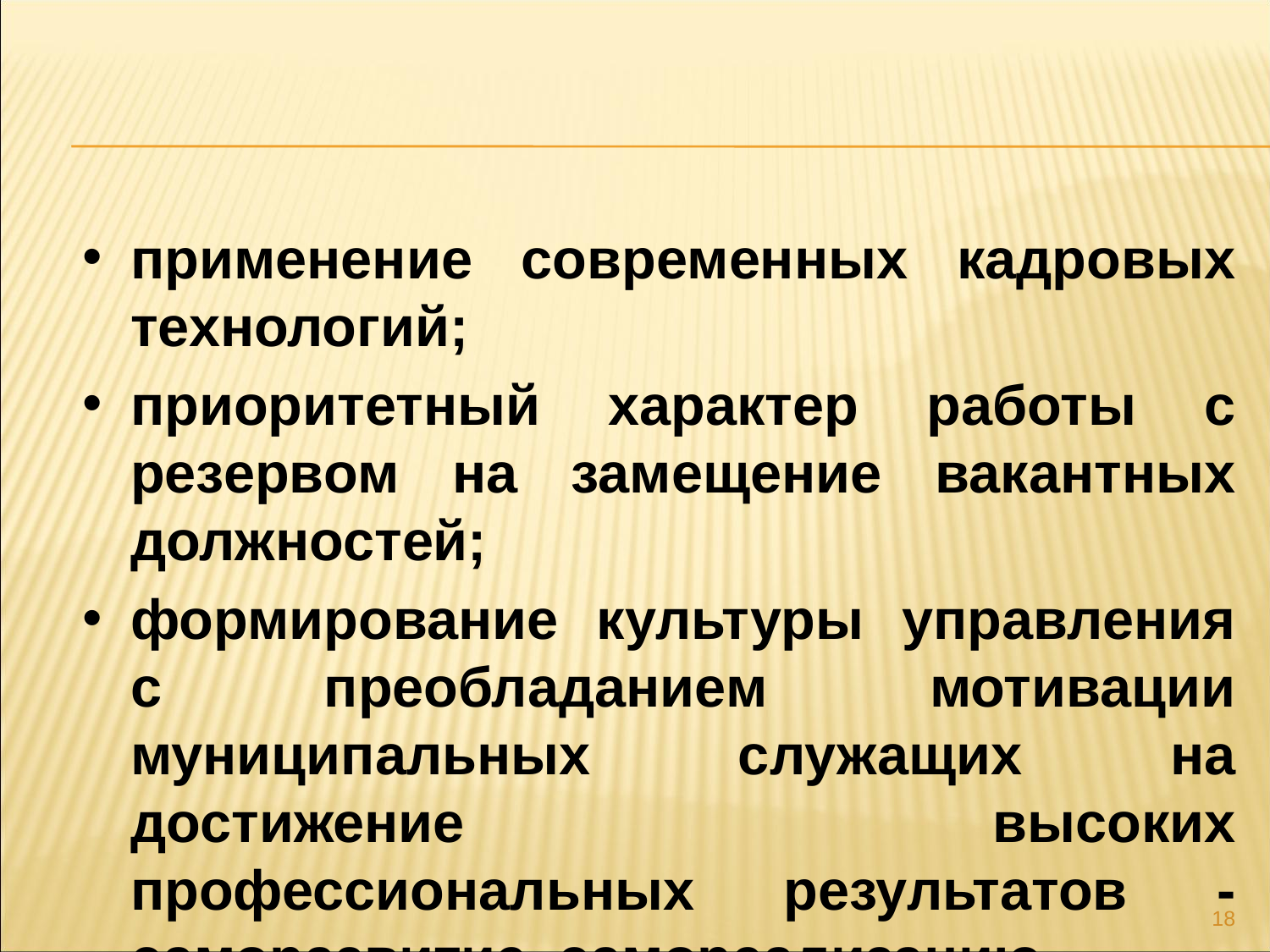

применение современных кадровых технологий;
приоритетный характер работы с резервом на замещение вакантных должностей;
формирование культуры управления с преобладанием мотивации муниципальных служащих на достижение высоких профессиональных результатов - саморазвитие, самореализацию.
18